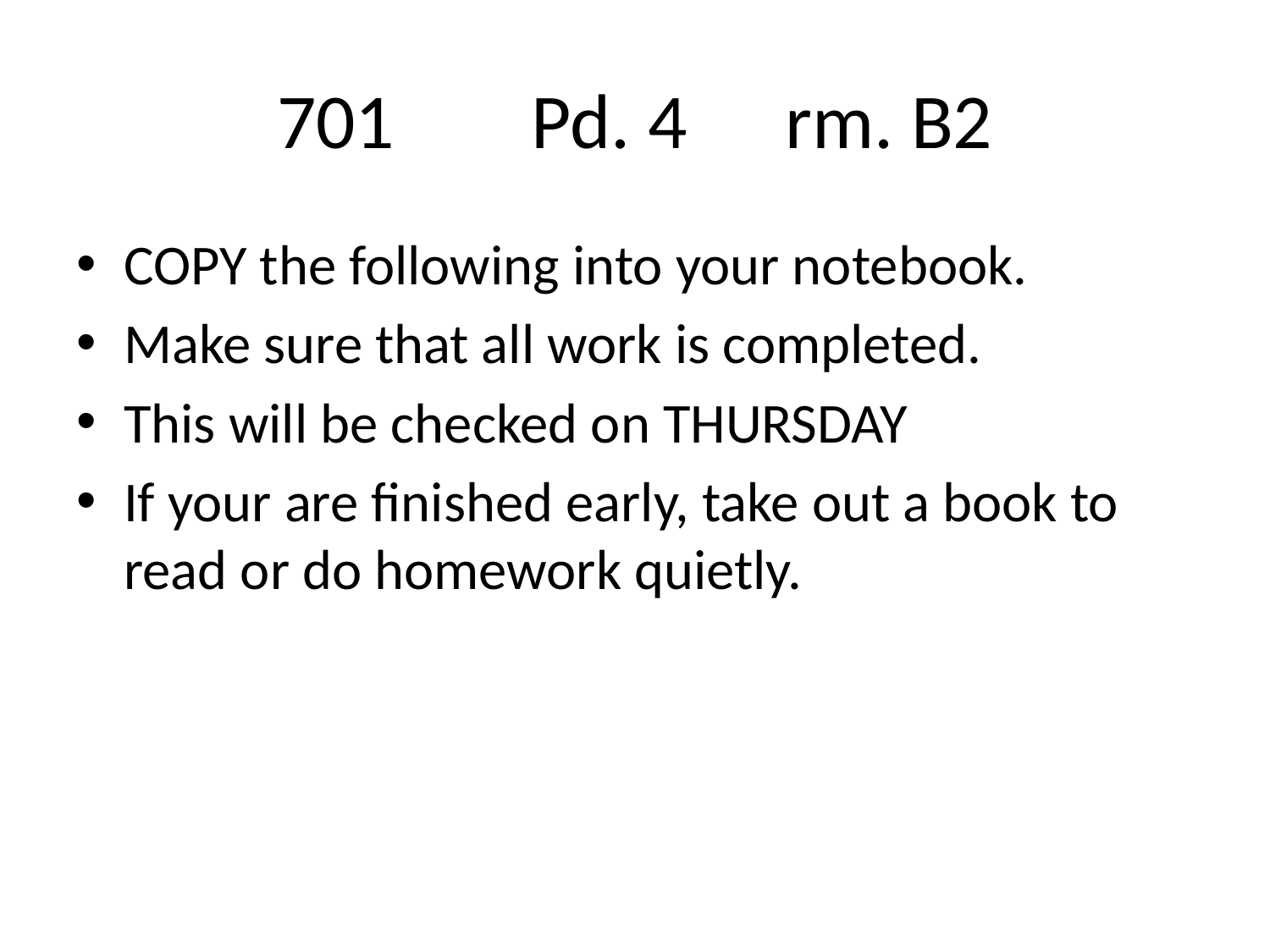

# 701		Pd. 4	rm. B2
COPY the following into your notebook.
Make sure that all work is completed.
This will be checked on THURSDAY
If your are finished early, take out a book to read or do homework quietly.